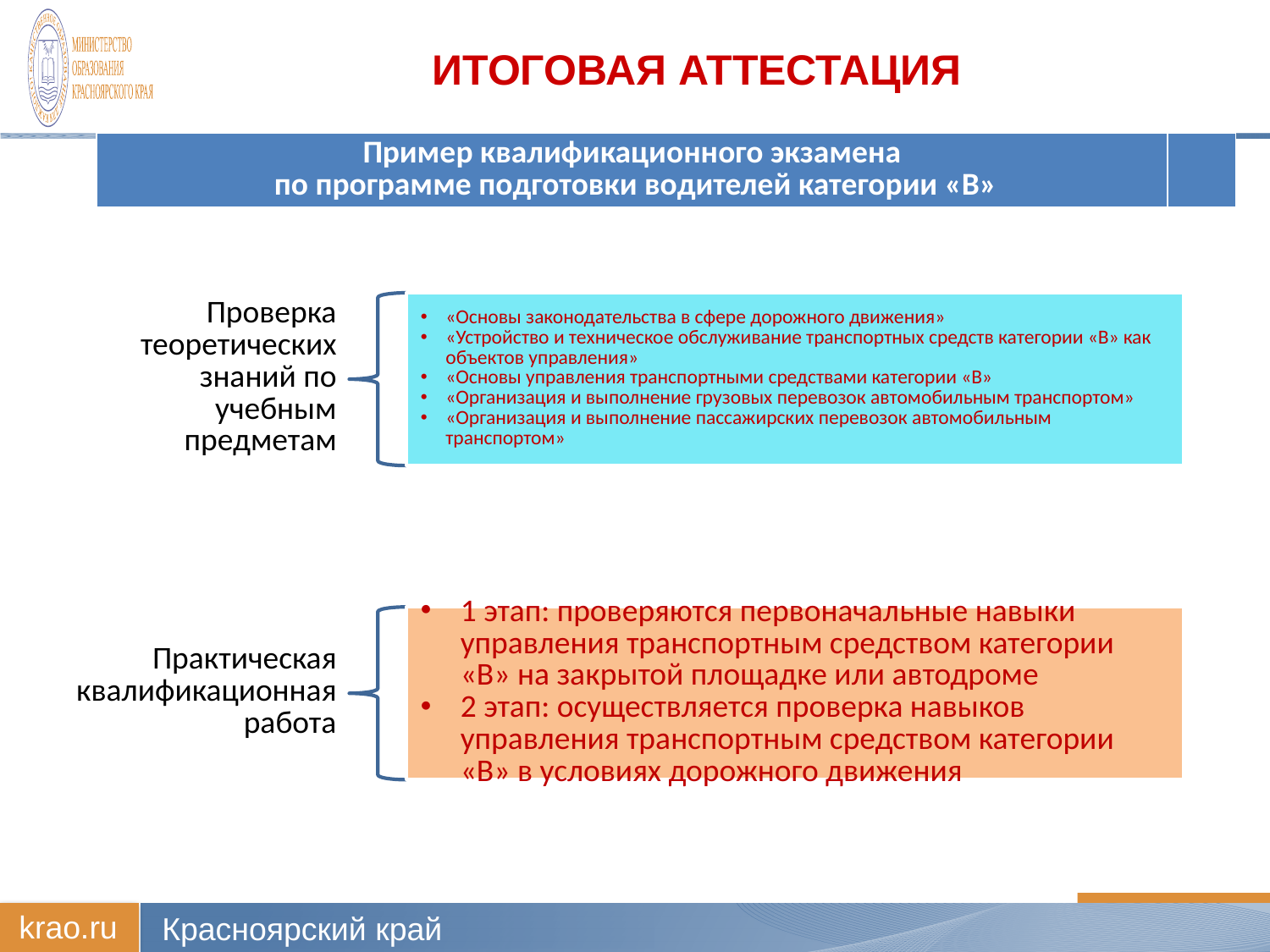

# Итоговая аттестация
| Пример квалификационного экзамена по программе подготовки водителей категории «В» |  |
| --- | --- |
Проверка теоретических знаний по учебным предметам
«Основы законодательства в сфере дорожного движения»
Практическая квалификационная работа
1 этап: проверяются первоначальные навыки управления транспортным средством категории «B» на закрытой площадке или автодроме
«Устройство и техническое обслуживание транспортных средств категории «B» как объектов управления»
«Основы управления транспортными средствами категории «B»
«Организация и выполнение грузовых перевозок автомобильным транспортом»
«Организация и выполнение пассажирских перевозок автомобильным транспортом»
2 этап: осуществляется проверка навыков управления транспортным средством категории «B» в условиях дорожного движения